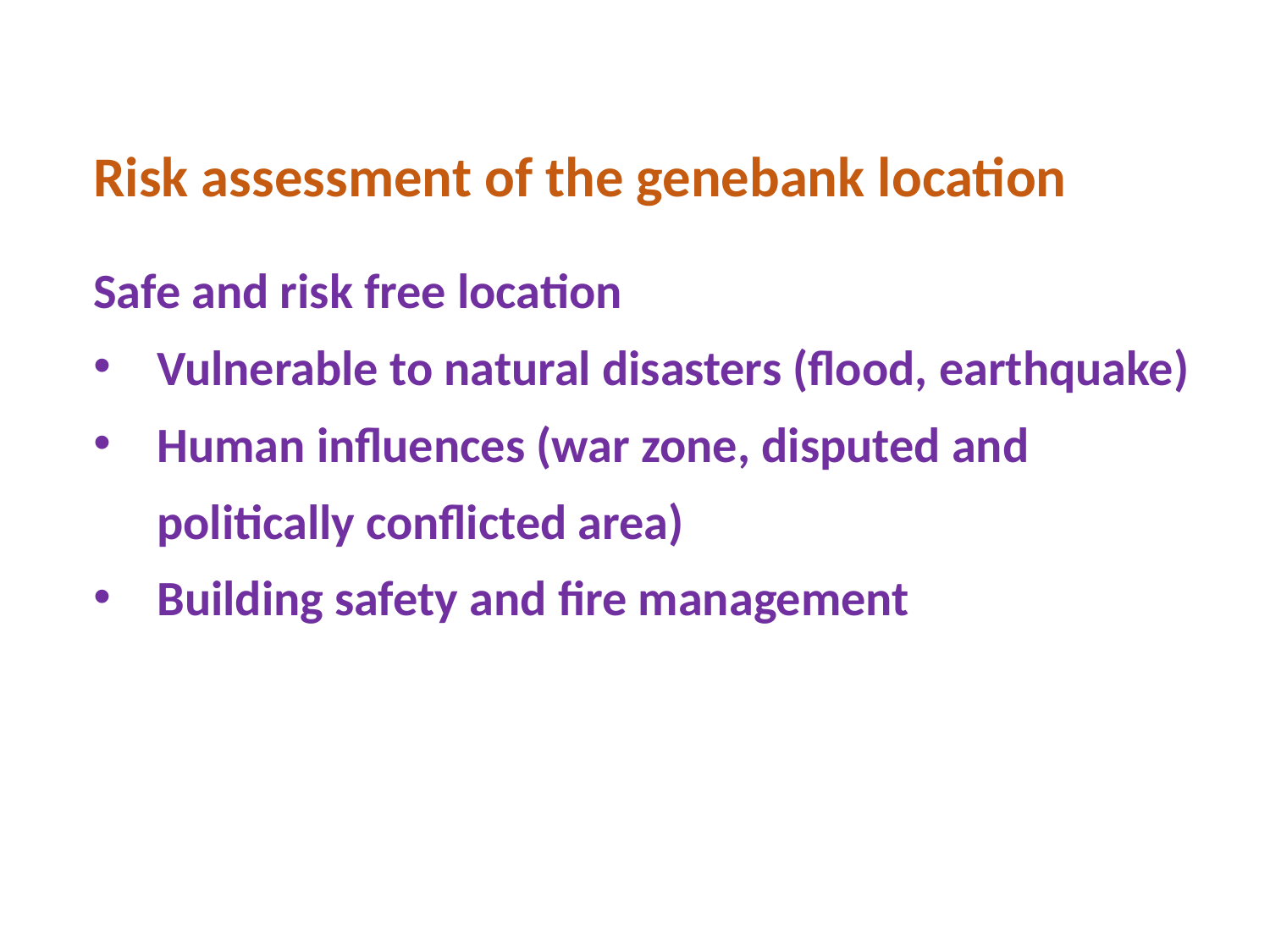

Risk assessment of the genebank location

Safe and risk free location
Vulnerable to natural disasters (flood, earthquake)
Human influences (war zone, disputed and politically conflicted area)
Building safety and fire management